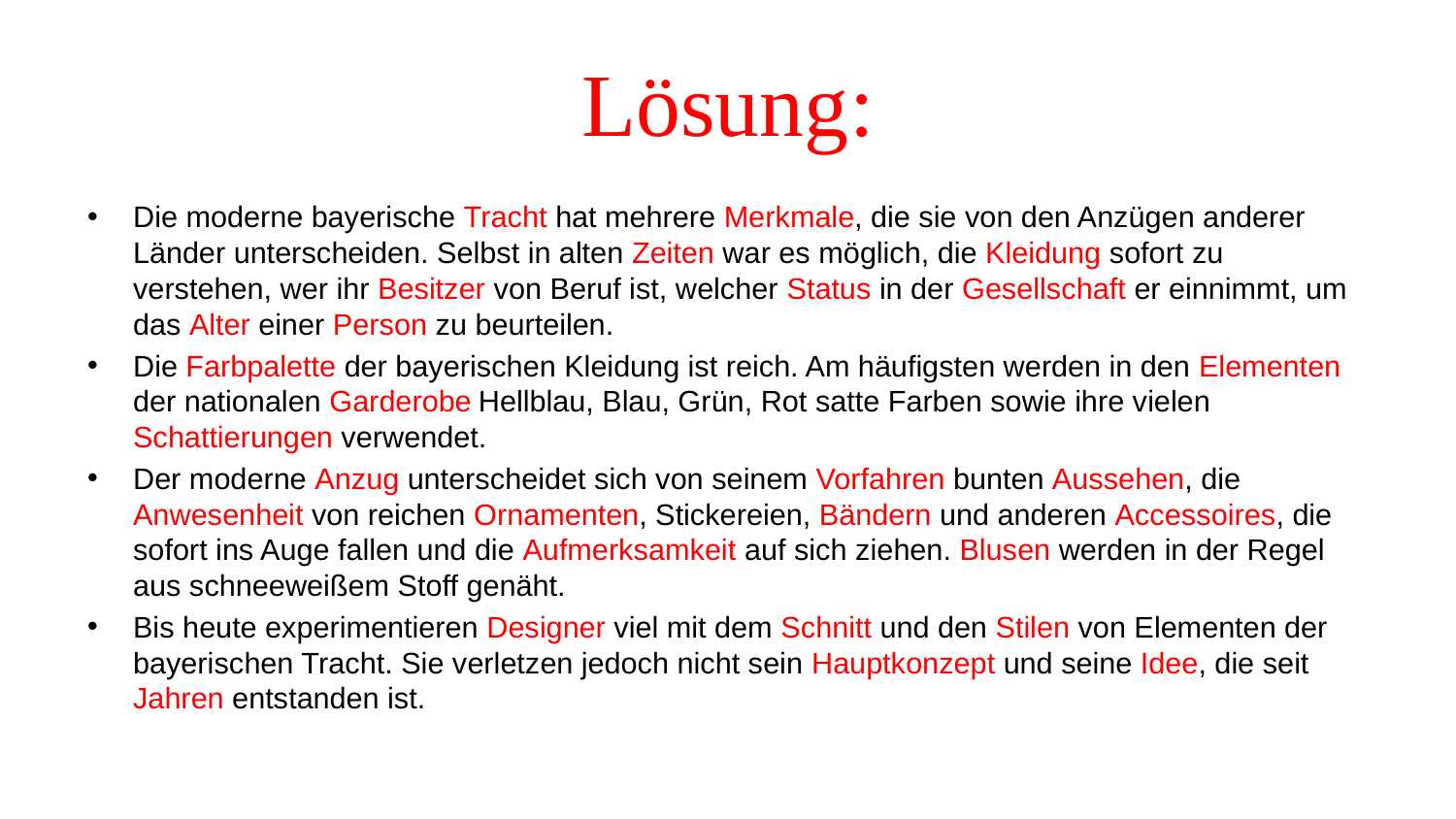

# Lösung:
Die moderne bayerische Tracht hat mehrere Merkmale, die sie von den Anzügen anderer Länder unterscheiden. Selbst in alten Zeiten war es möglich, die Kleidung sofort zu verstehen, wer ihr Besitzer von Beruf ist, welcher Status in der Gesellschaft er einnimmt, um das Alter einer Person zu beurteilen.
Die Farbpalette der bayerischen Kleidung ist reich. Am häufigsten werden in den Elementen der nationalen Garderobe Hellblau, Blau, Grün, Rot satte Farben sowie ihre vielen Schattierungen verwendet.
Der moderne Anzug unterscheidet sich von seinem Vorfahren bunten Aussehen, die Anwesenheit von reichen Ornamenten, Stickereien, Bändern und anderen Accessoires, die sofort ins Auge fallen und die Aufmerksamkeit auf sich ziehen. Blusen werden in der Regel aus schneeweißem Stoff genäht.
Bis heute experimentieren Designer viel mit dem Schnitt und den Stilen von Elementen der bayerischen Tracht. Sie verletzen jedoch nicht sein Hauptkonzept und seine Idee, die seit Jahren entstanden ist.